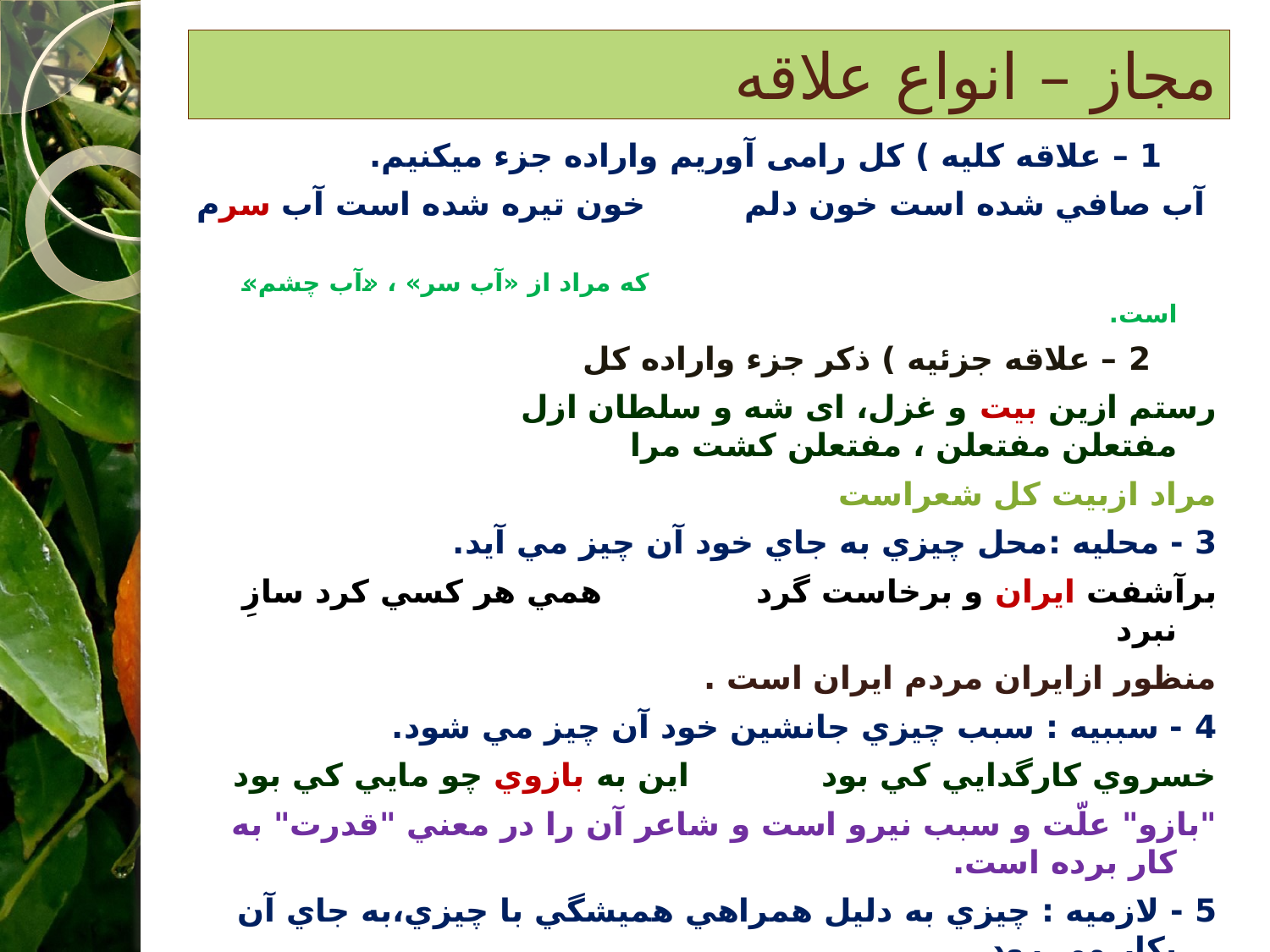

# مجاز – انواع علاقه
     1 – علاقه کلیه ) کل رامی آوریم واراده جزء میکنیم.
 آب صافي شده است خون دلم         خون تيره شده است آب سرم
                                                كه مراد از «آب سر» ، «آب چشم» است.
      2 – علاقه جزئیه ) ذکر جزء واراده کل
رستم ازین بیت و غزل، ای شه و سلطان ازل                    مفتعلن مفتعلن ، مفتعلن کشت مرا
مراد ازبیت کل شعراست
3 - محليه :‌محل چيزي به جاي خود آن چيز مي آيد.
برآشفت ايران و برخاست گرد              همي هر كسي كرد سازِ نبرد
منظور ازایران مردم ایران است .
4 - سببيه : سبب چيزي جانشين خود آن چيز مي شود.
خسروي كارگدايي كي بود            اين به بازوي چو مايي كي بود
"بازو" علّت و سبب نیرو است و شاعر آن را در معني "قدرت" به كار برده است.
5 - لازميه : چيزي به دليل همراهي هميشگي با چيزي،‌به جاي آن بكار مي رود
ماه دشت لاله ها را روشن کرده بود. مراد از «ماه »نور ماه مي باشد که هميشه با ماه همراه است .
6 - آليه : ابزاري جانشين كاري مي شود كه با آن ابزار انجام مي شود.
شايد پس كار خويشتن بنشستن            ليكن نتوان دهان مردم بستن
«دهان» در معني «زبان» به كار رفته است.